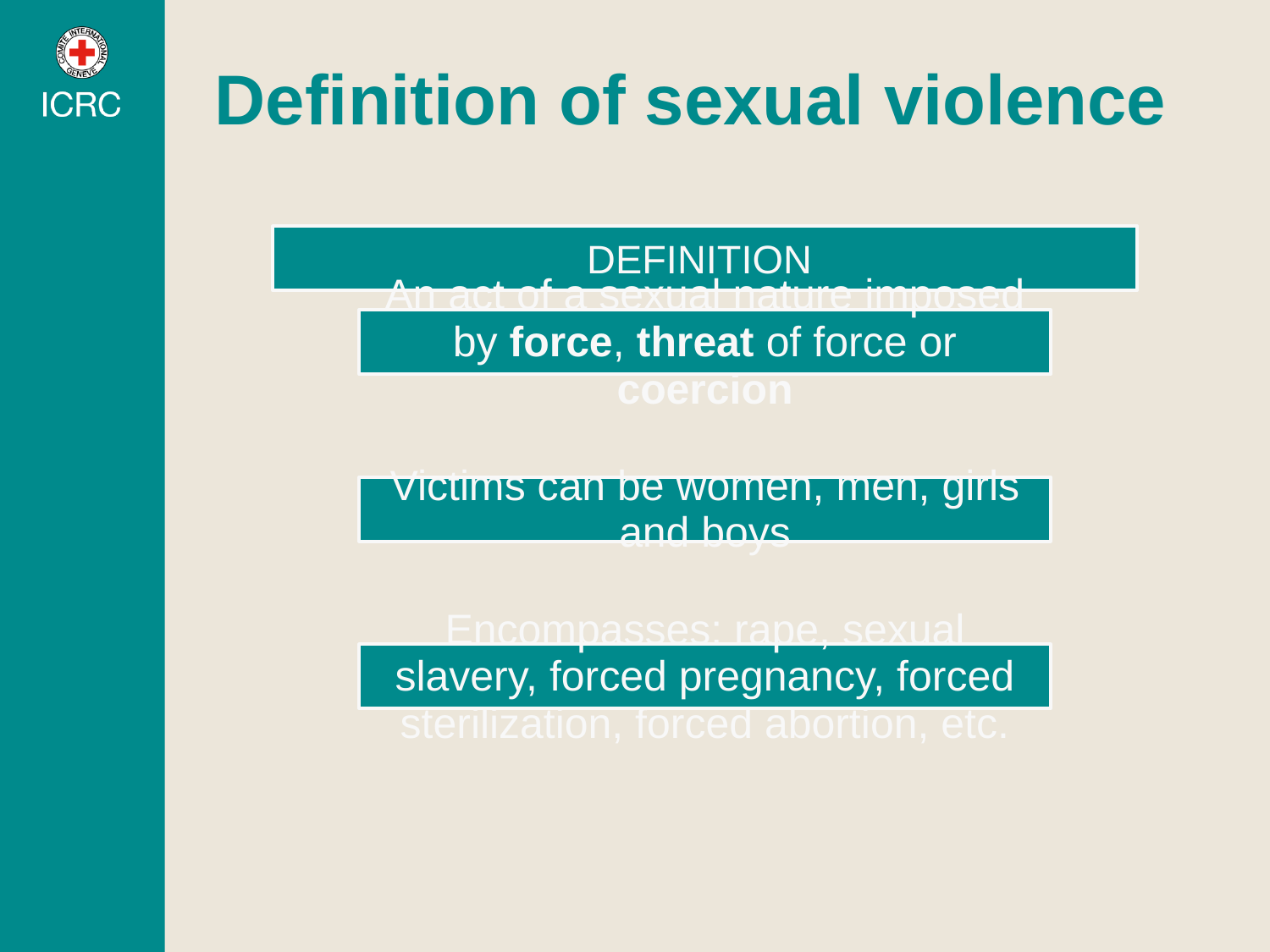

# Definition of sexual violence
DEFINITION
Encompasses: rape, sexual slavery, forced pregnancy, forced sterilization, forced abortion, etc.
An act of a sexual nature imposed by force, threat of force or coercion
Victims can be women, men, girls and boys